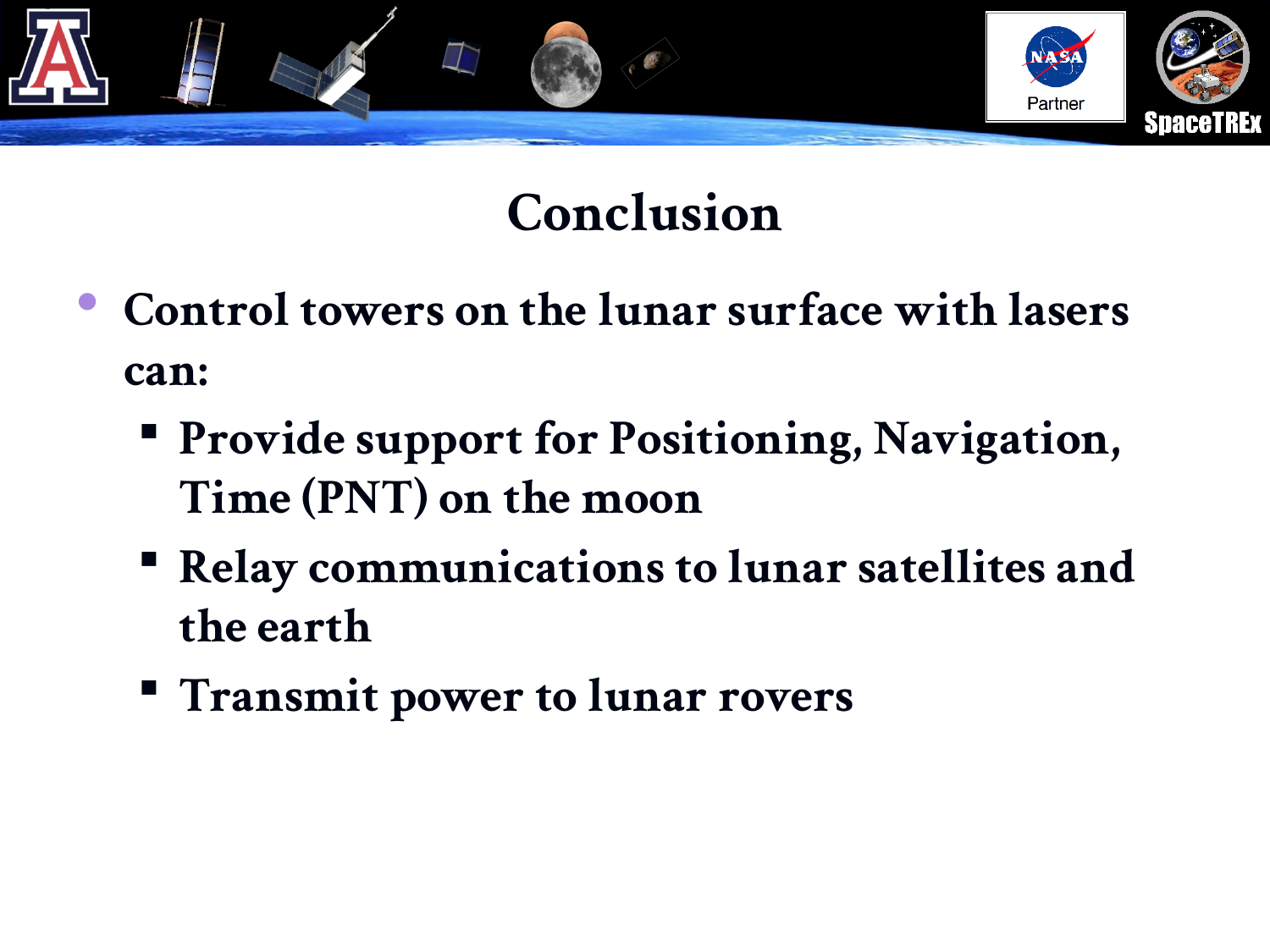

# Conclusion
Control towers on the lunar surface with lasers can:
Provide support for Positioning, Navigation, Time (PNT) on the moon
Relay communications to lunar satellites and the earth
Transmit power to lunar rovers